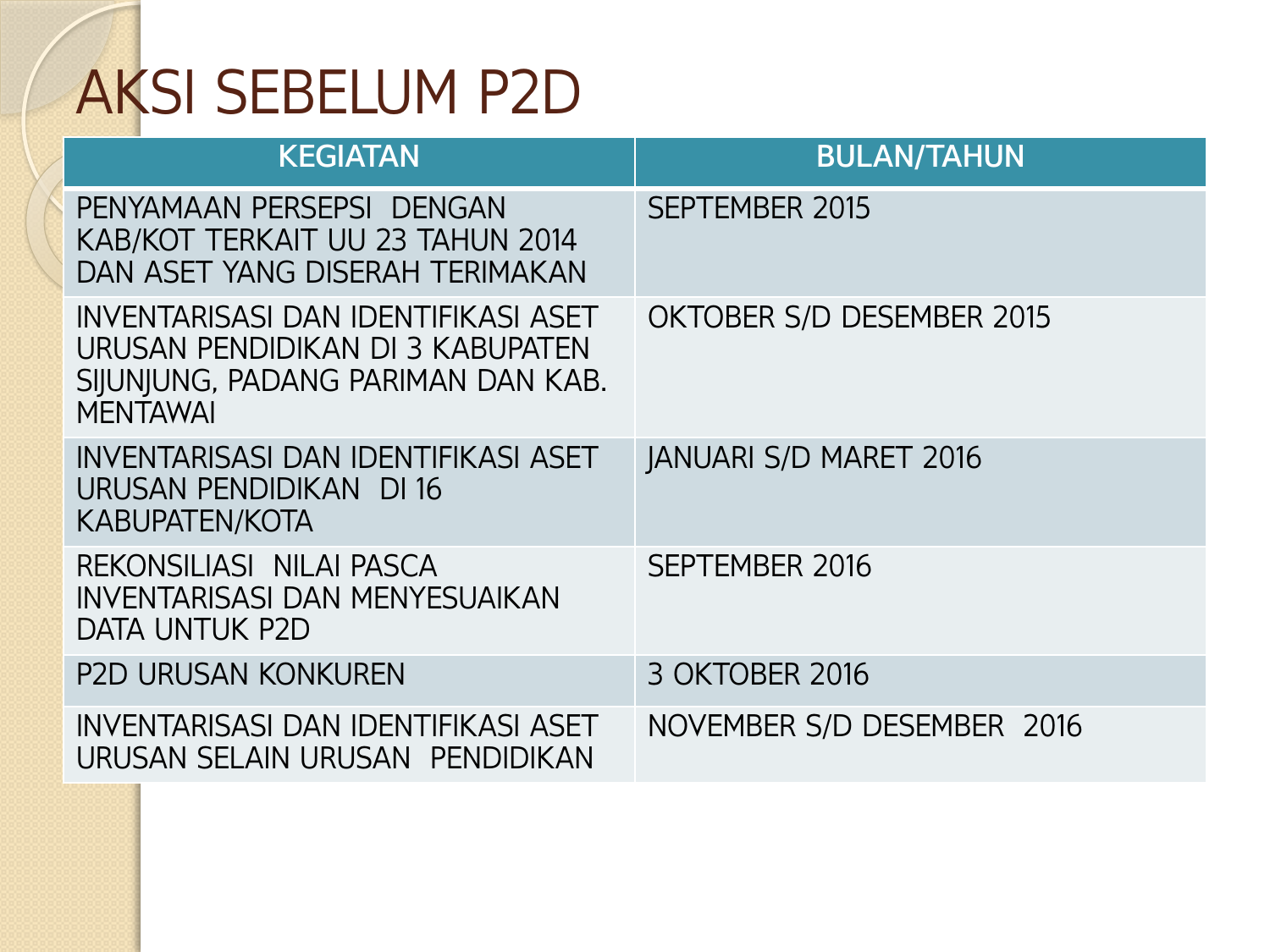

# AKSI SEBELUM P2D
| KEGIATAN | BULAN/TAHUN |
| --- | --- |
| PENYAMAAN PERSEPSI DENGAN KAB/KOT TERKAIT UU 23 TAHUN 2014 DAN ASET YANG DISERAH TERIMAKAN | SEPTEMBER 2015 |
| INVENTARISASI DAN IDENTIFIKASI ASET URUSAN PENDIDIKAN DI 3 KABUPATEN SIJUNJUNG, PADANG PARIMAN DAN KAB. MENTAWAI | OKTOBER S/D DESEMBER 2015 |
| INVENTARISASI DAN IDENTIFIKASI ASET URUSAN PENDIDIKAN DI 16 KABUPATEN/KOTA | JANUARI S/D MARET 2016 |
| REKONSILIASI NILAI PASCA INVENTARISASI DAN MENYESUAIKAN DATA UNTUK P2D | SEPTEMBER 2016 |
| P2D URUSAN KONKUREN | 3 OKTOBER 2016 |
| INVENTARISASI DAN IDENTIFIKASI ASET URUSAN SELAIN URUSAN PENDIDIKAN | NOVEMBER S/D DESEMBER 2016 |